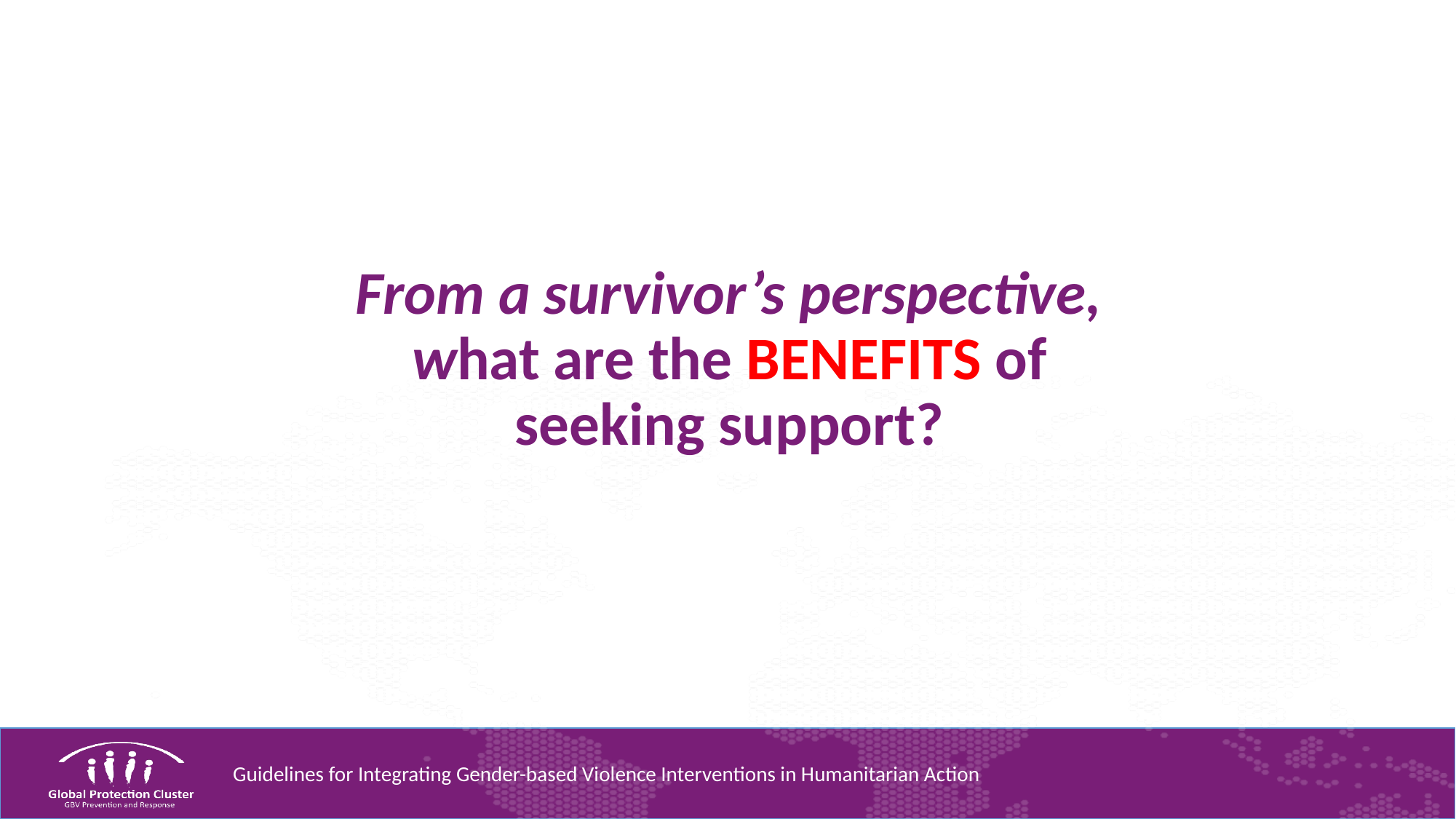

# From a survivor’s perspective, what are the BENEFITS of seeking support?